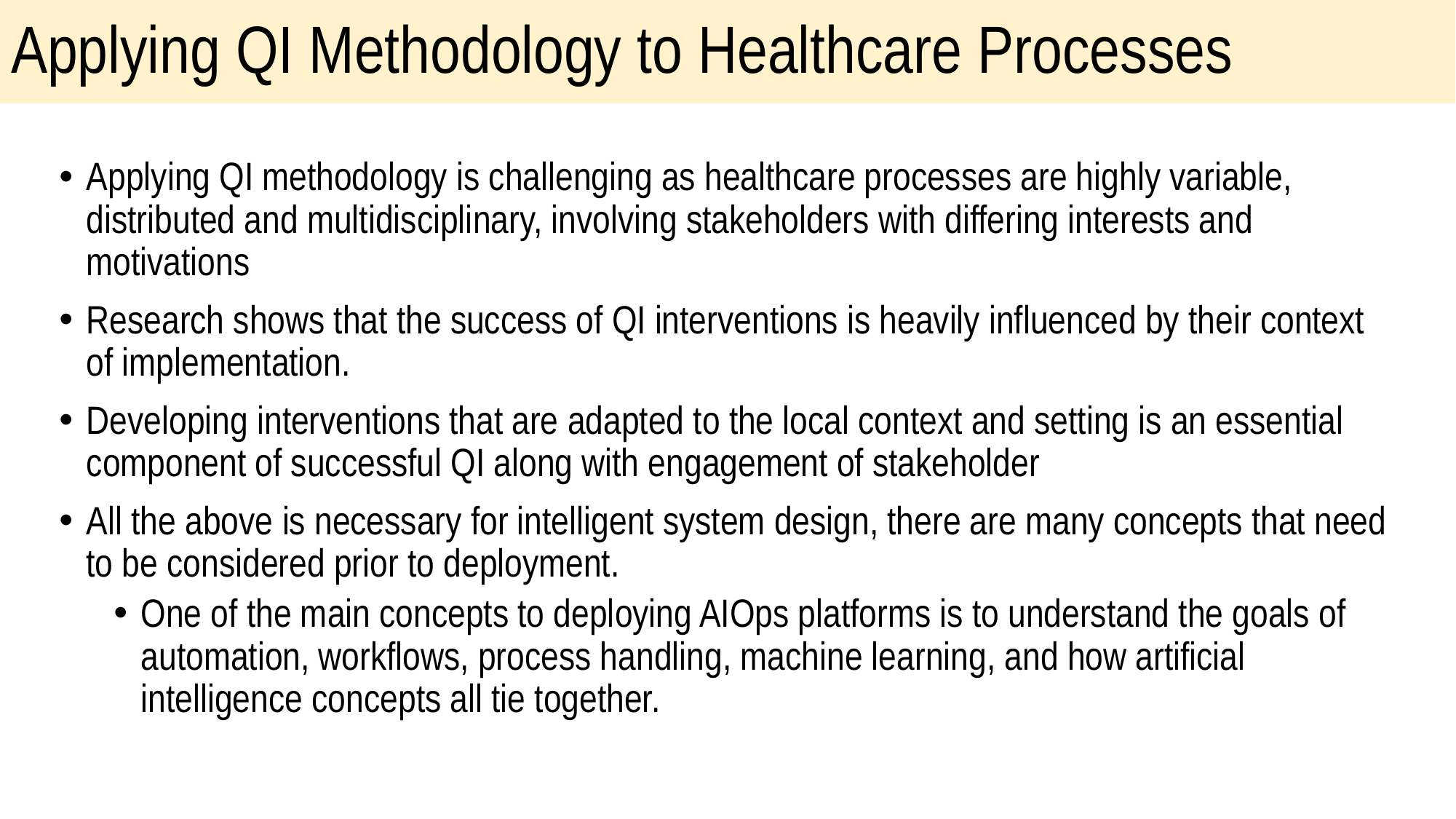

# Applying QI Methodology to Healthcare Processes
Applying QI methodology is challenging as healthcare processes are highly variable, distributed and multidisciplinary, involving stakeholders with differing interests and motivations
Research shows that the success of QI interventions is heavily influenced by their context of implementation.
Developing interventions that are adapted to the local context and setting is an essential component of successful QI along with engagement of stakeholder
All the above is necessary for intelligent system design, there are many concepts that need to be considered prior to deployment.
One of the main concepts to deploying AIOps platforms is to understand the goals of automation, workflows, process handling, machine learning, and how artificial intelligence concepts all tie together.